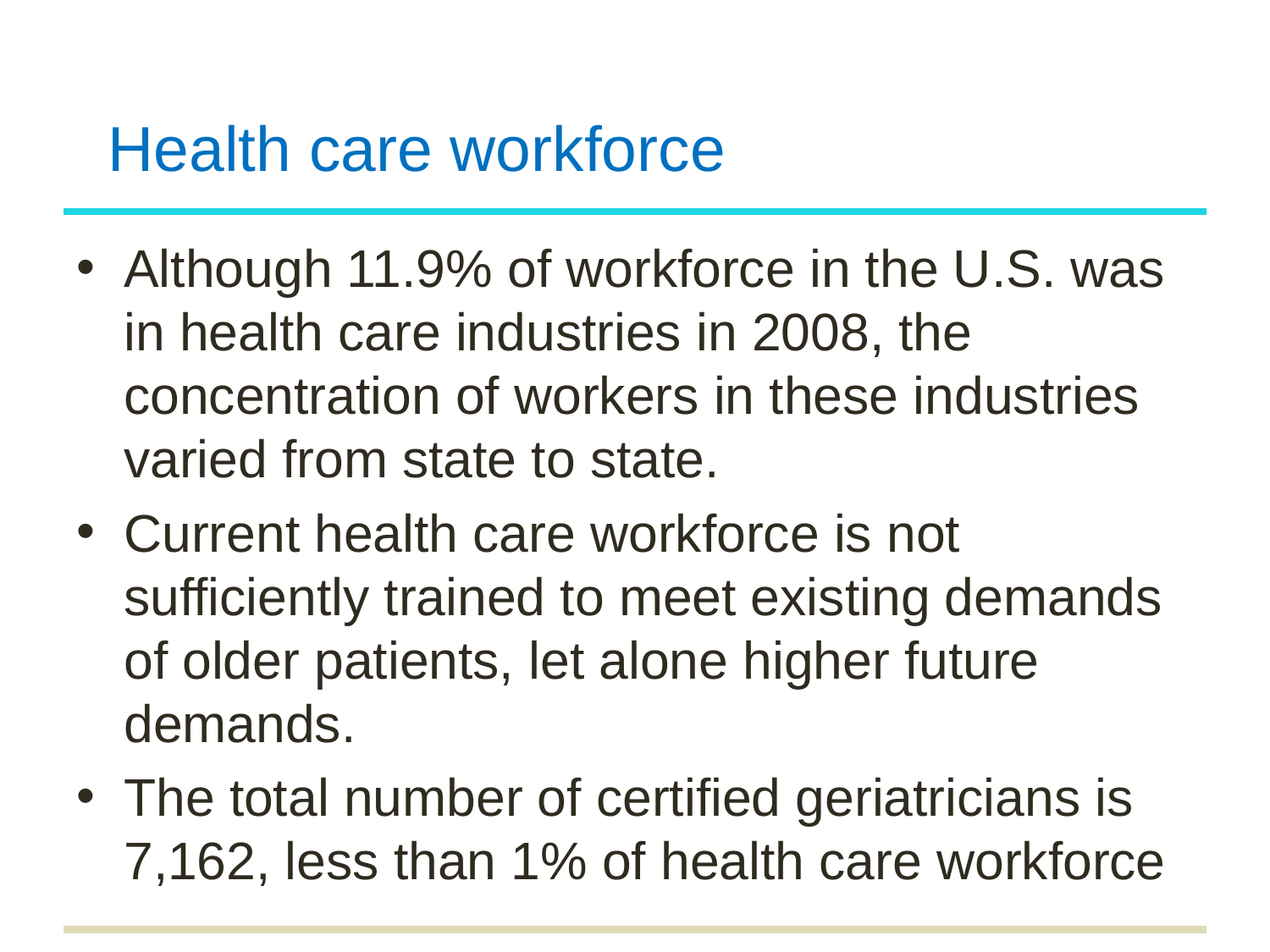

# Health care workforce
Although 11.9% of workforce in the U.S. was in health care industries in 2008, the concentration of workers in these industries varied from state to state.
Current health care workforce is not sufficiently trained to meet existing demands of older patients, let alone higher future demands.
The total number of certified geriatricians is 7,162, less than 1% of health care workforce